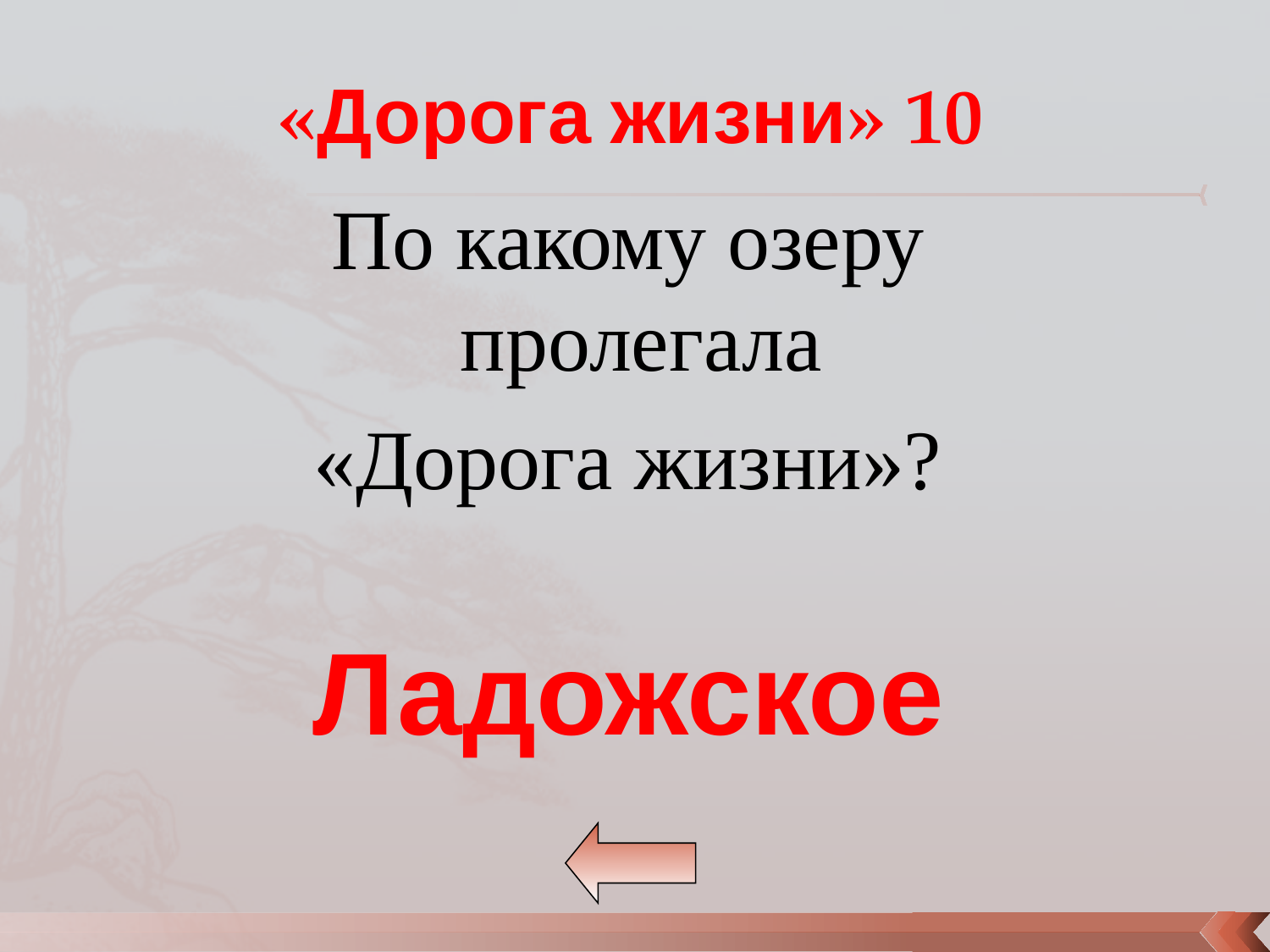

# «Дорога жизни» 10
По какому озеру пролегала
«Дорога жизни»?
Ладожское